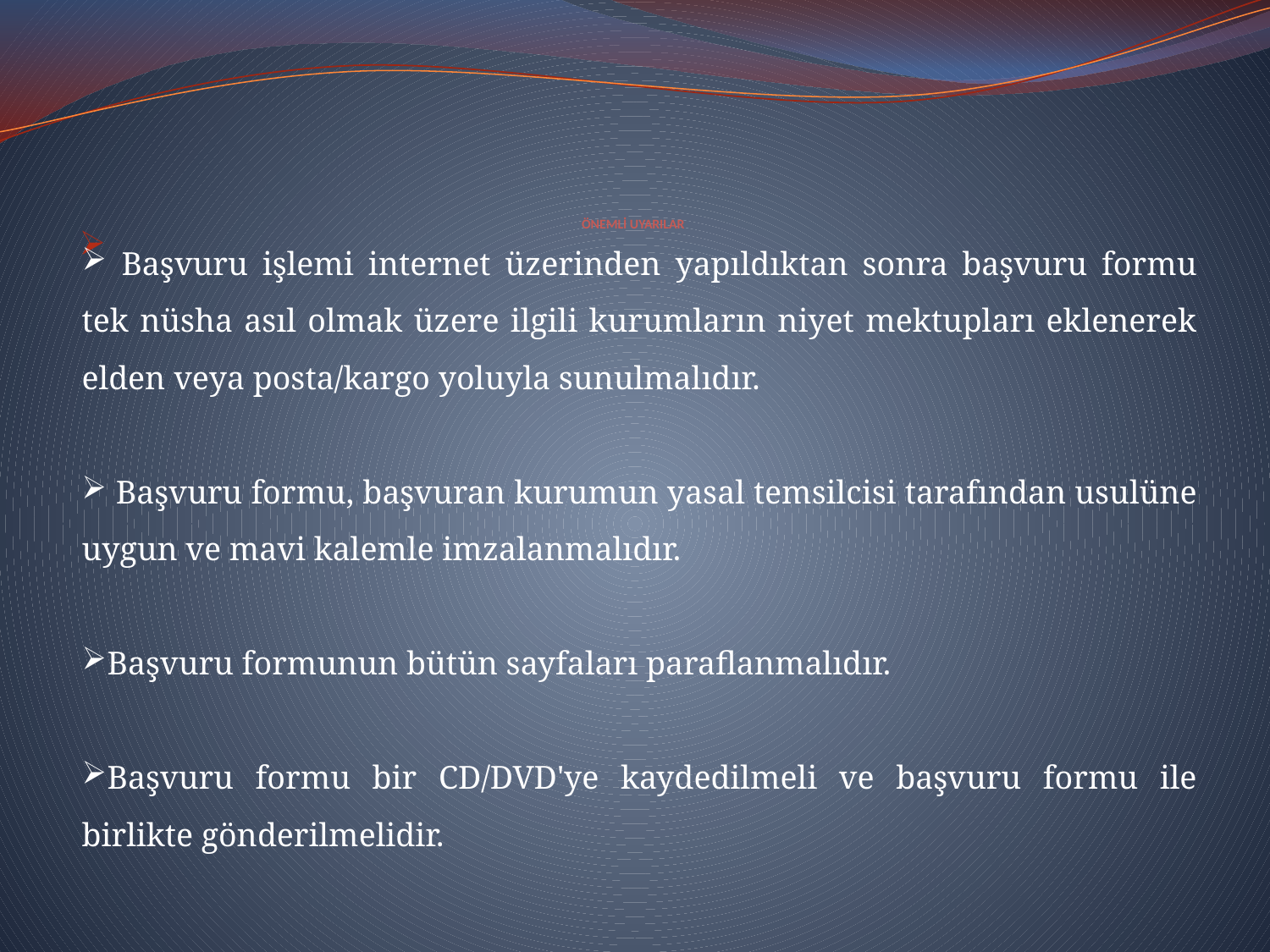

# ÖNEMLİ UYARILAR

 Başvuru işlemi internet üzerinden yapıldıktan sonra başvuru formu tek nüsha asıl olmak üzere ilgili kurumların niyet mektupları eklenerek elden veya posta/kargo yoluyla sunulmalıdır.

 Başvuru formu, başvuran kurumun yasal temsilcisi tarafından usulüne uygun ve mavi kalemle imzalanmalıdır.

Başvuru formunun bütün sayfaları paraflanmalıdır.

Başvuru formu bir CD/DVD'ye kaydedilmeli ve başvuru formu ile birlikte gönderilmelidir.